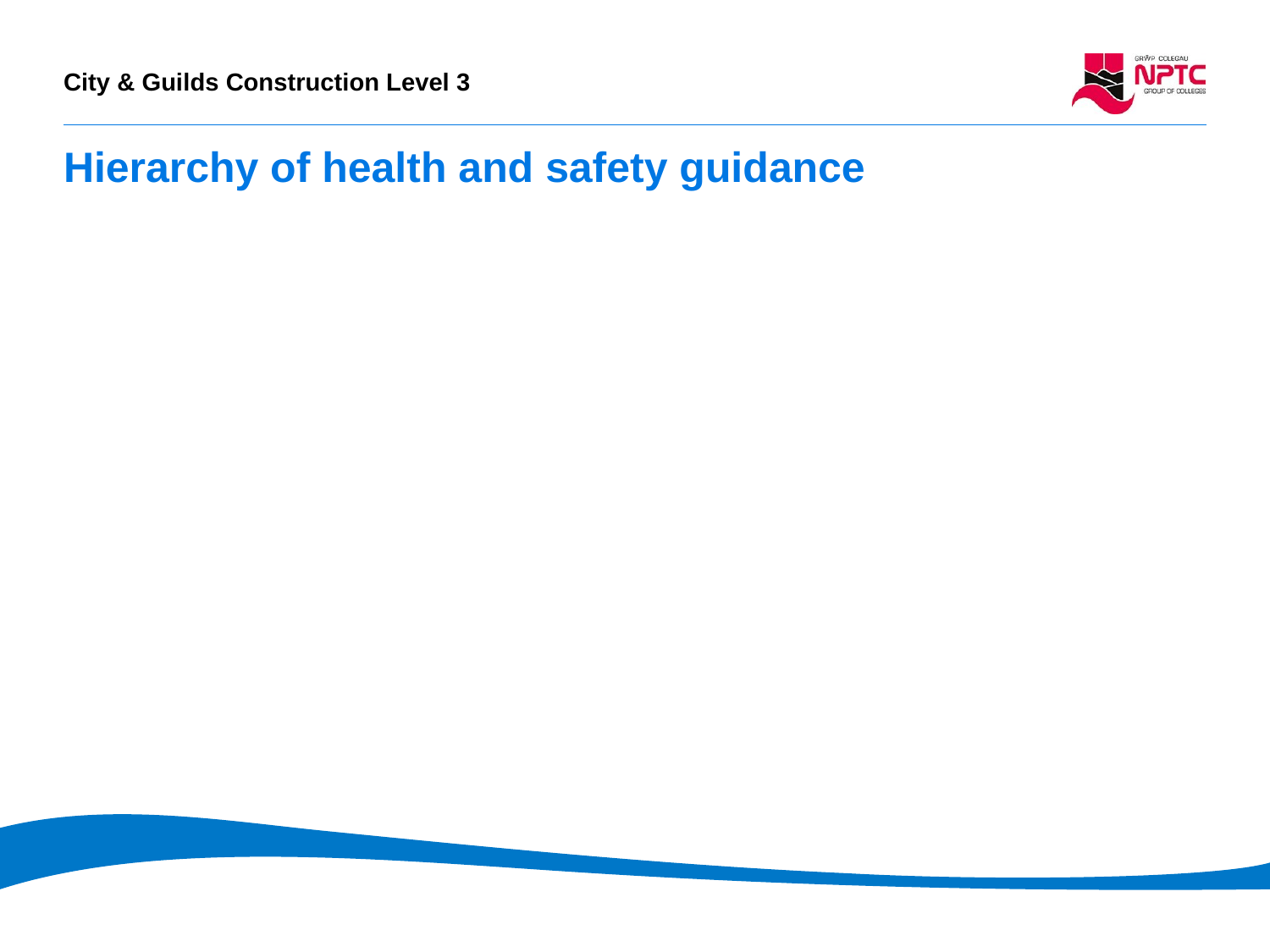

# Hierarchy of health and safety guidance